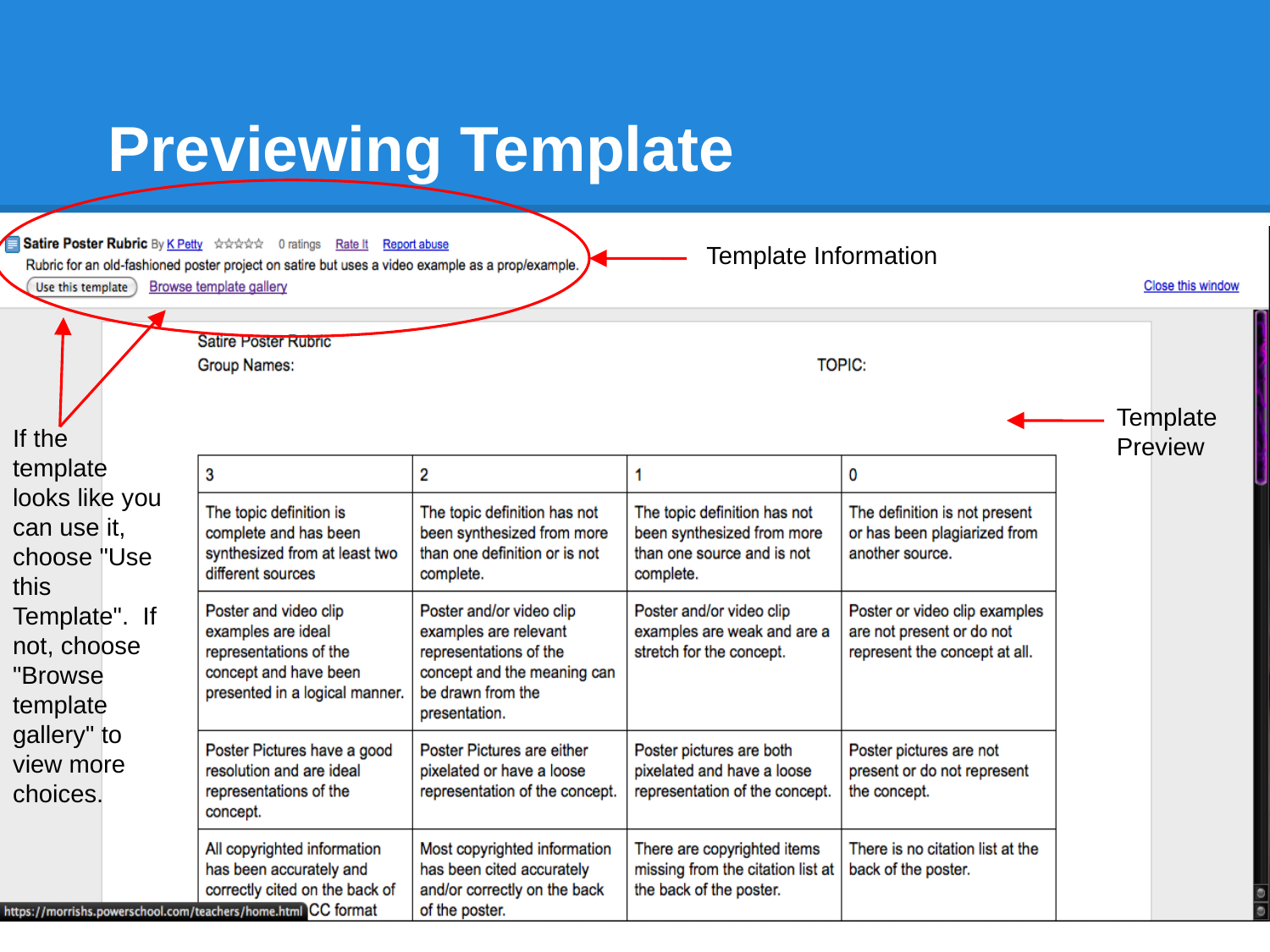

# Previewing Template

 Template Information
Template Preview
If the template looks like you can use it, choose "Use this Template".  If not, choose "Browse template gallery" to view more choices.